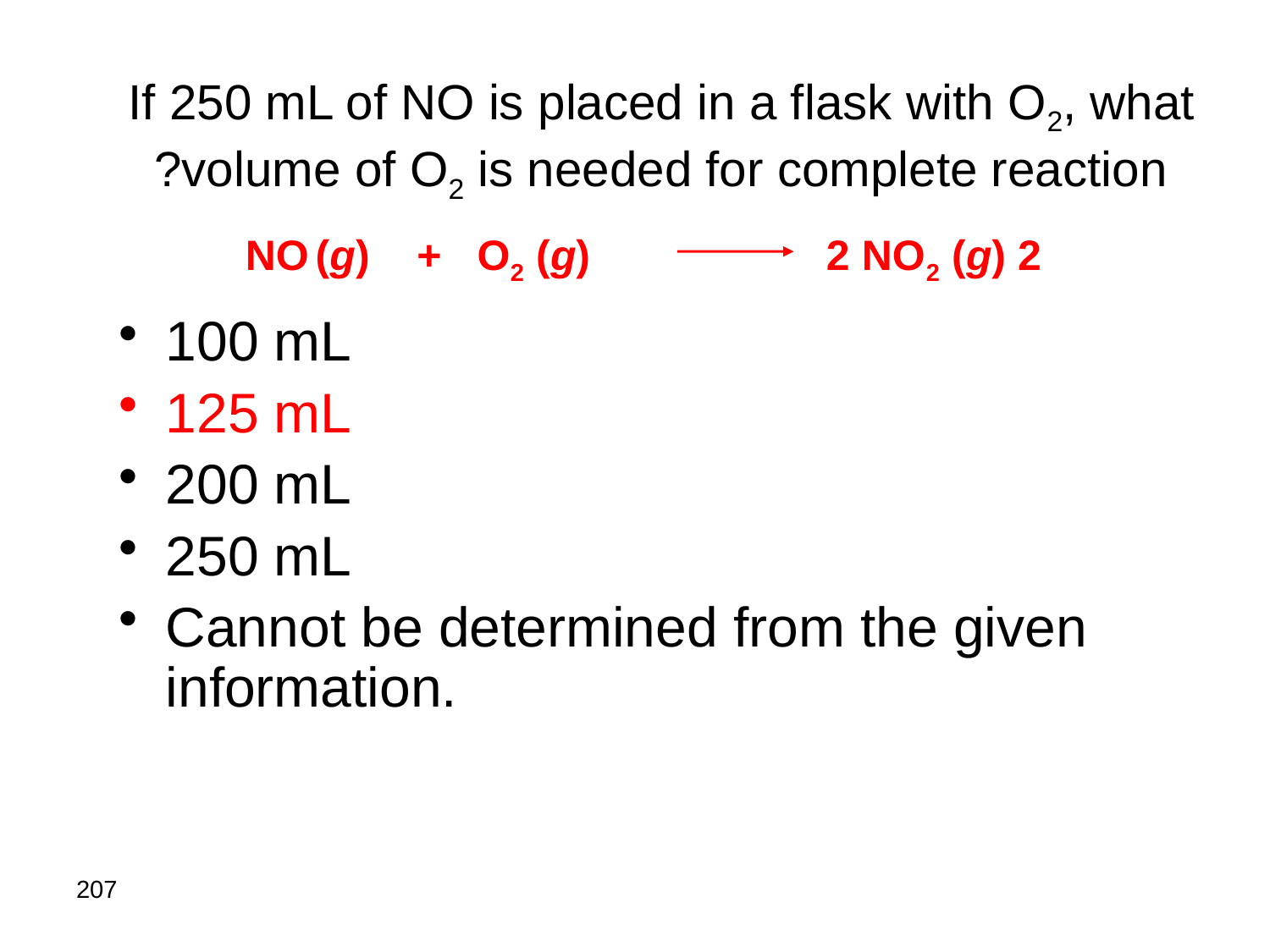

# If 250 mL of NO is placed in a flask with O2, what volume of O2 is needed for complete reaction?
2 NO (g)    +   O2 (g)                    2 NO2 (g)

100 mL
125 mL
200 mL
250 mL
Cannot be determined from the given information.

207